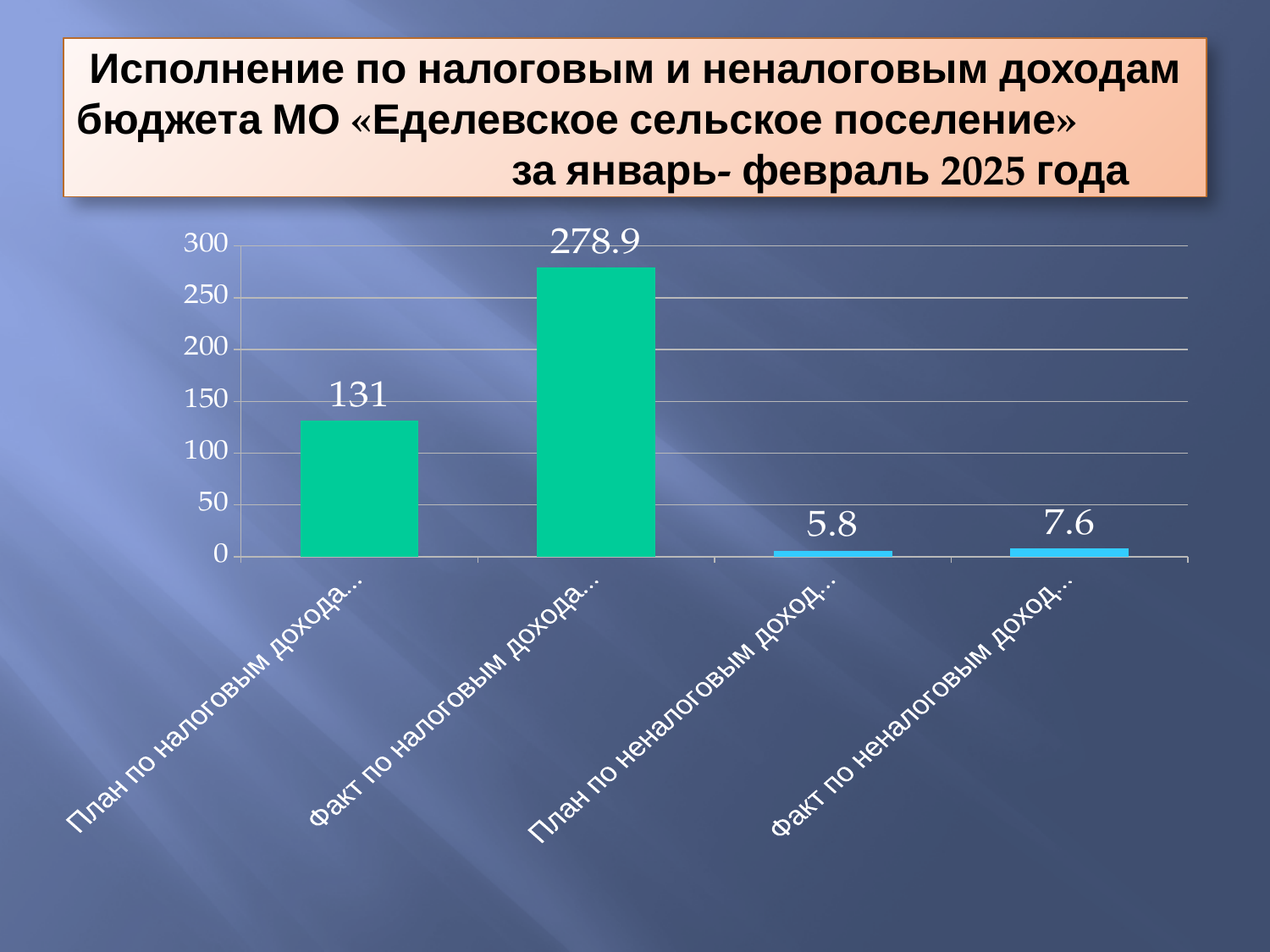

# Исполнение по налоговым и неналоговым доходам бюджета МО «Еделевское сельское поселение»                                               за январь- февраль 2025 года

### Chart

| Category | Столбец1 |
|---|---|
| План по налоговым доходам за январь-февраль 2025г. | 131.0 |
| Факт по налоговым доходам за январь-февраль2025г. | 278.9 |
| План по неналоговым доходам за январь-февраль 2025г. | 5.8 |
| Факт по неналоговым доходам за январь-февраль 2025г. | 7.6 |